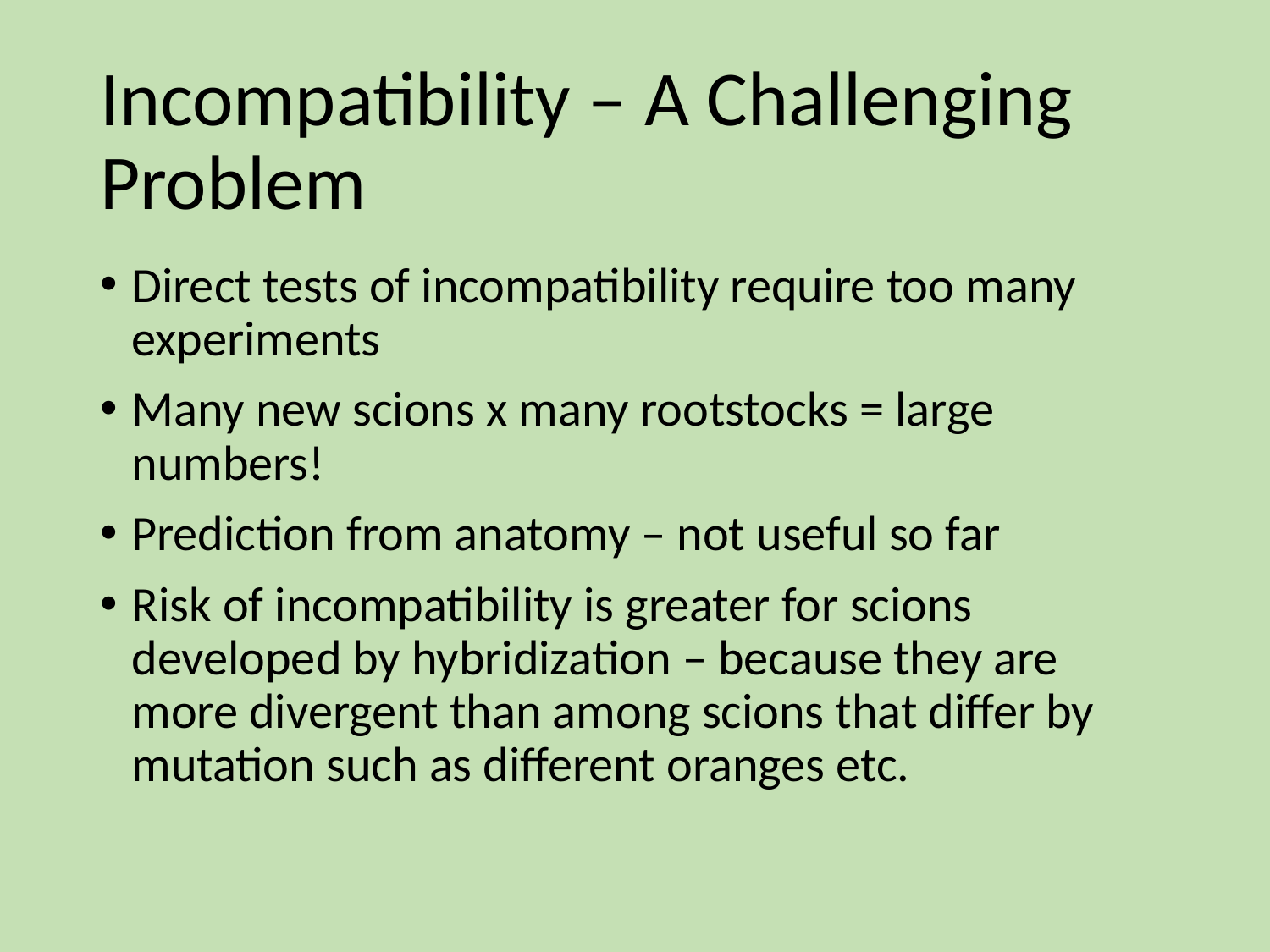

# Incompatibility – A Challenging Problem
Direct tests of incompatibility require too many experiments
Many new scions x many rootstocks = large numbers!
Prediction from anatomy – not useful so far
Risk of incompatibility is greater for scions developed by hybridization – because they are more divergent than among scions that differ by mutation such as different oranges etc.